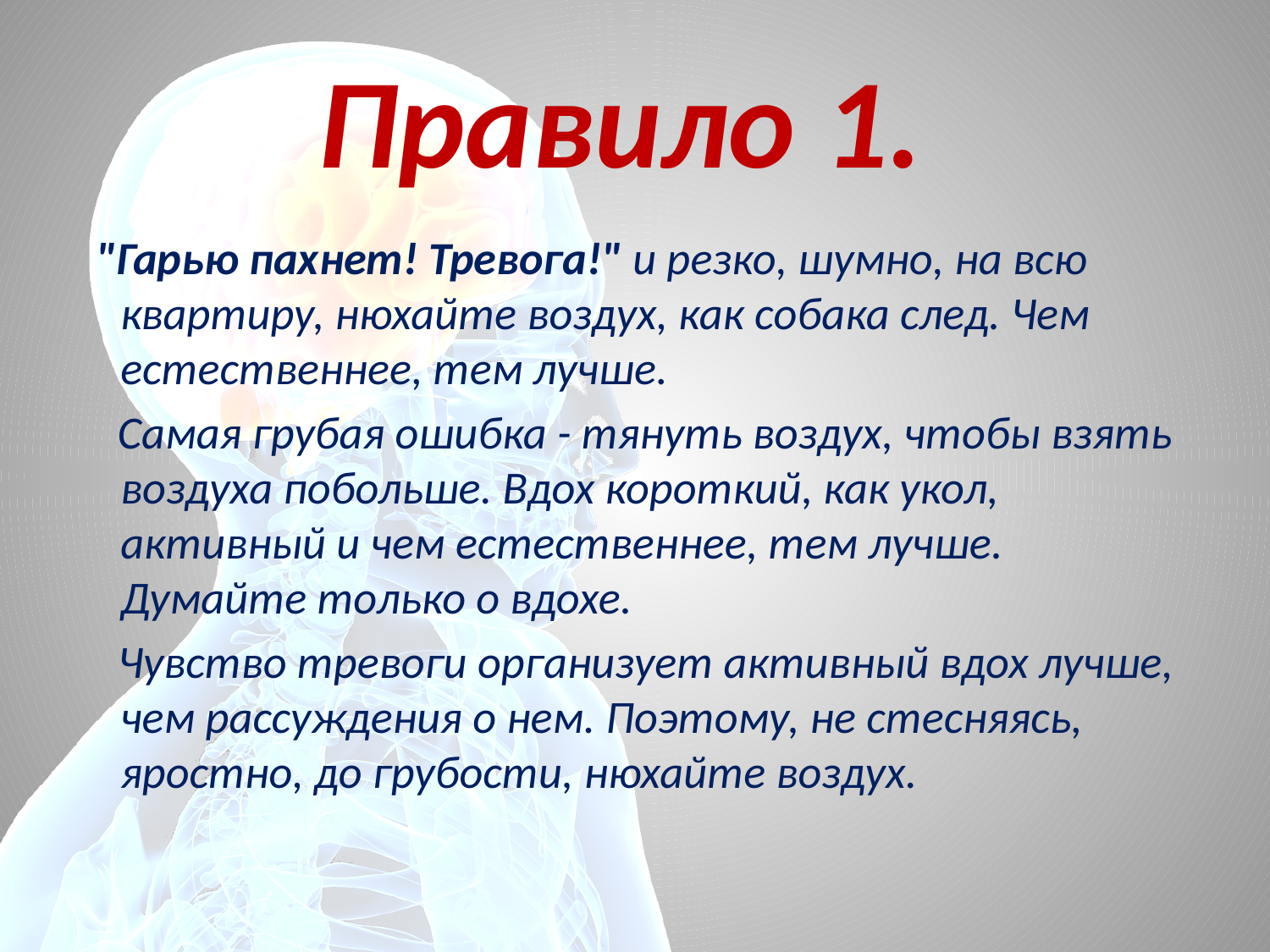

# Правило 1.
  "Гарью пахнет! Тревога!" и резко, шумно, на всю квартиру, нюхайте воздух, как собака след. Чем естественнее, тем лучше.
    Самая грубая ошибка - тянуть воздух, чтобы взять воздуха побольше. Вдох короткий, как укол, активный и чем естественнее, тем лучше. Думайте только о вдохе.
    Чувство тревоги организует активный вдох лучше, чем рассуждения о нем. Поэтому, не стесняясь, яростно, до грубости, нюхайте воздух.